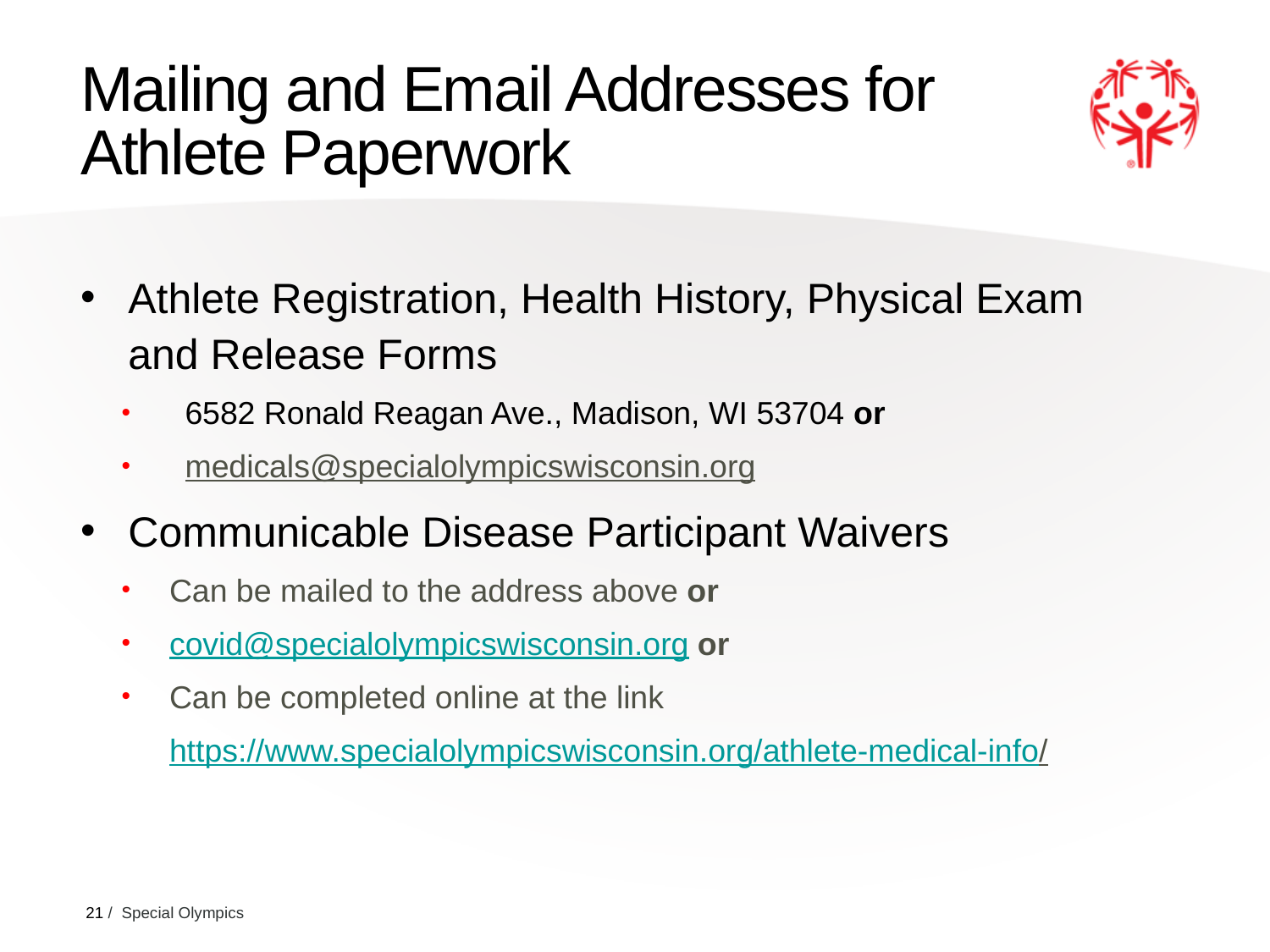

# Mailing and Email Addresses for Athlete Paperwork
Athlete Registration, Health History, Physical Exam and Release Forms
6582 Ronald Reagan Ave., Madison, WI 53704 or
medicals@specialolympicswisconsin.org
Communicable Disease Participant Waivers
Can be mailed to the address above or
covid@specialolympicswisconsin.org or
Can be completed online at the link https://www.specialolympicswisconsin.org/athlete-medical-info/
21 /  Special Olympics